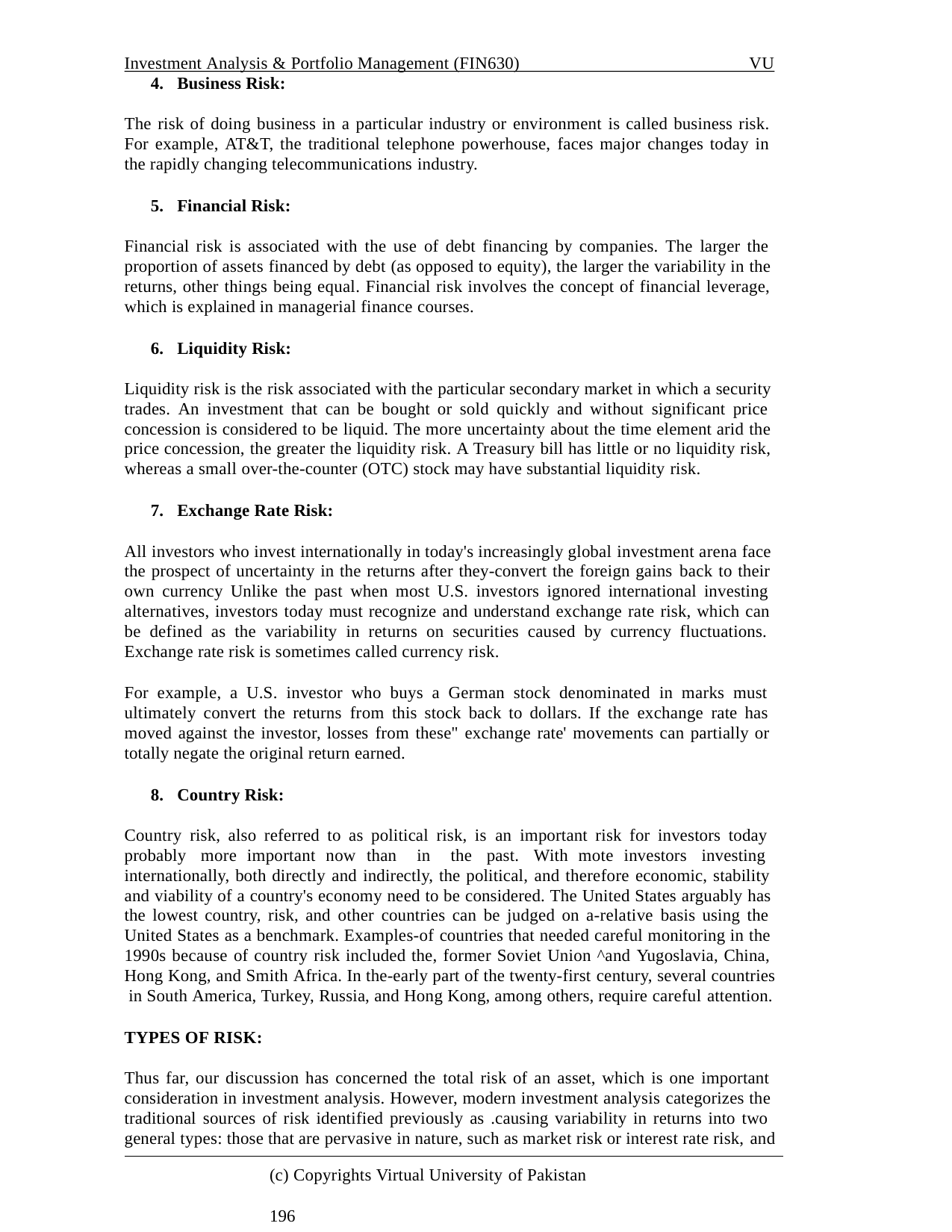

Investment Analysis & Portfolio Management (FIN630)
VU
Business Risk:

The risk of doing business in a particular industry or environment is called business risk.  For example, AT&T, the traditional telephone powerhouse, faces major changes today in  the rapidly changing telecommunications industry.

Financial Risk:

Financial risk is associated with the use of debt financing by companies. The larger the  proportion of assets financed by debt (as opposed to equity), the larger the variability in the  returns, other things being equal. Financial risk involves the concept of financial leverage,  which is explained in managerial finance courses.

Liquidity Risk:

Liquidity risk is the risk associated with the particular secondary market in which a security  trades. An investment that can be bought or sold quickly and without significant price  concession is considered to be liquid. The more uncertainty about the time element arid the  price concession, the greater the liquidity risk. A Treasury bill has little or no liquidity risk,  whereas a small over-the-counter (OTC) stock may have substantial liquidity risk.

Exchange Rate Risk:

All investors who invest internationally in today's increasingly global investment arena face  the prospect of uncertainty in the returns after they-convert the foreign gains back to their  own currency Unlike the past when most U.S. investors ignored international investing  alternatives, investors today must recognize and understand exchange rate risk, which can  be defined as the variability in returns on securities caused by currency fluctuations.  Exchange rate risk is sometimes called currency risk.

For example, a U.S. investor who buys a German stock denominated in marks must  ultimately convert the returns from this stock back to dollars. If the exchange rate has  moved against the investor, losses from these" exchange rate' movements can partially or  totally negate the original return earned.

Country Risk:

Country risk, also referred to as political risk, is an important risk for investors today  probably more important now than  in  the past. With mote investors investing  internationally, both directly and indirectly, the political, and therefore economic, stability  and viability of a country's economy need to be considered. The United States arguably has  the lowest country, risk, and other countries can be judged on a-relative basis using the  United States as a benchmark. Examples-of countries that needed careful monitoring in the  1990s because of country risk included the, former Soviet Union ^and Yugoslavia, China,  Hong Kong, and Smith Africa. In the-early part of the twenty-first century, several countries  in South America, Turkey, Russia, and Hong Kong, among others, require careful attention.

TYPES OF RISK:

Thus far, our discussion has concerned the total risk of an asset, which is one important  consideration in investment analysis. However, modern investment analysis categorizes the  traditional sources of risk identified previously as .causing variability in returns into two  general types: those that are pervasive in nature, such as market risk or interest rate risk, and
(c) Copyrights Virtual University of Pakistan	196